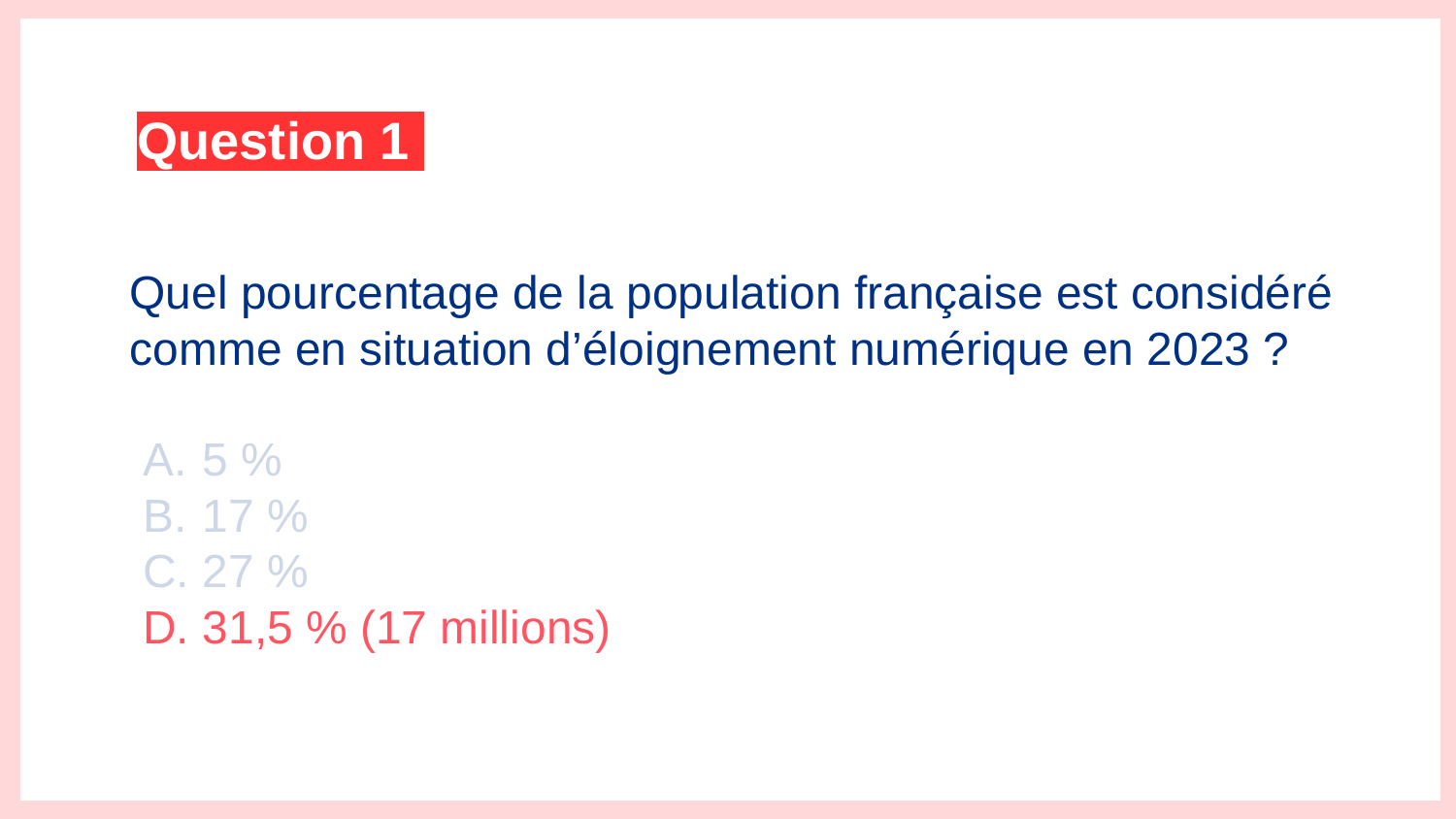

Question 1
Quel pourcentage de la population française est considéré comme en situation d’éloignement numérique en 2023 ?

5 %
17 %
27 %
31,5 % (17 millions)